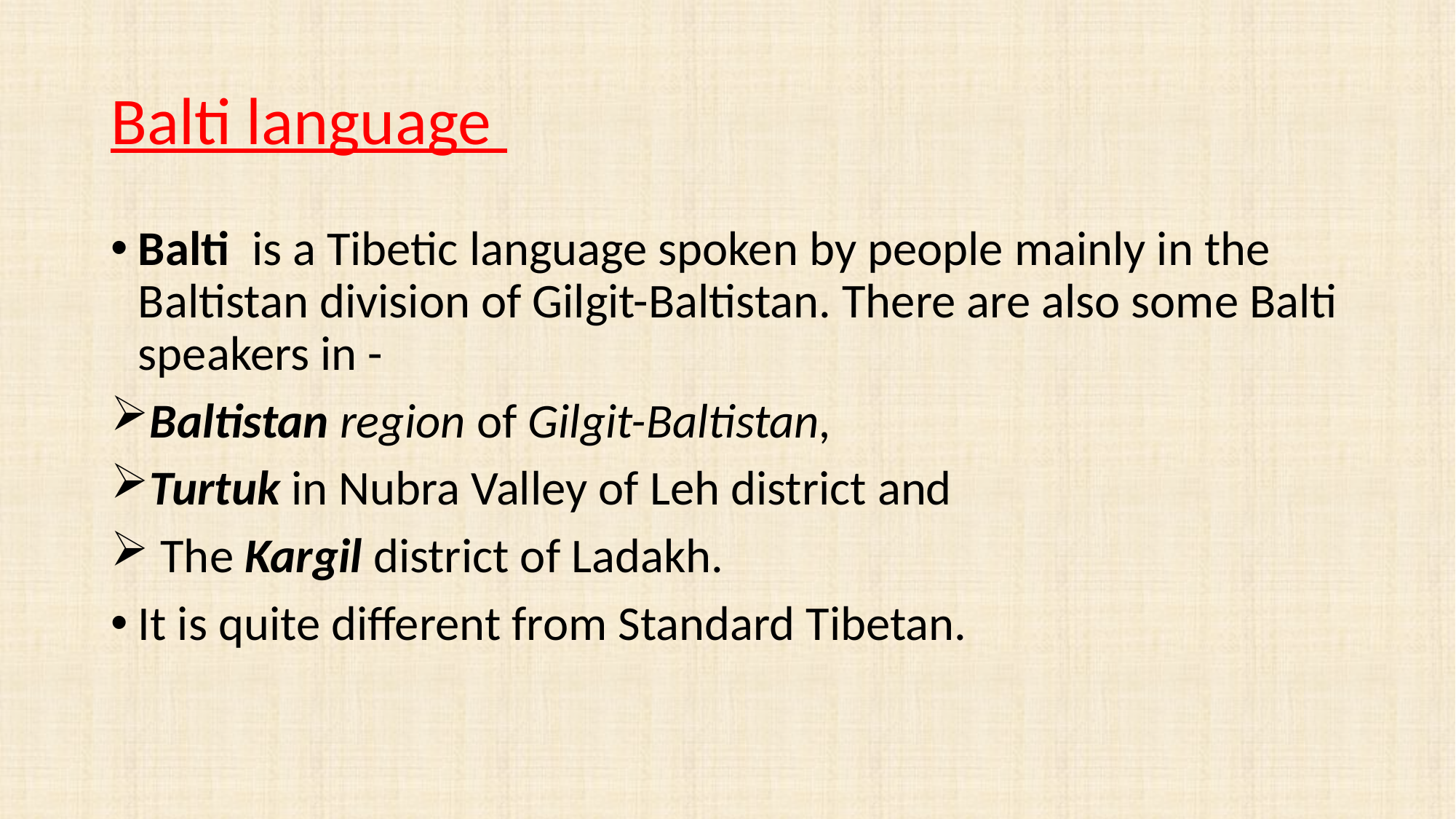

# Balti language
Balti  is a Tibetic language spoken by people mainly in the Baltistan division of Gilgit-Baltistan. There are also some Balti speakers in -
Baltistan region of Gilgit-Baltistan,
Turtuk in Nubra Valley of Leh district and
 The Kargil district of Ladakh.
It is quite different from Standard Tibetan.